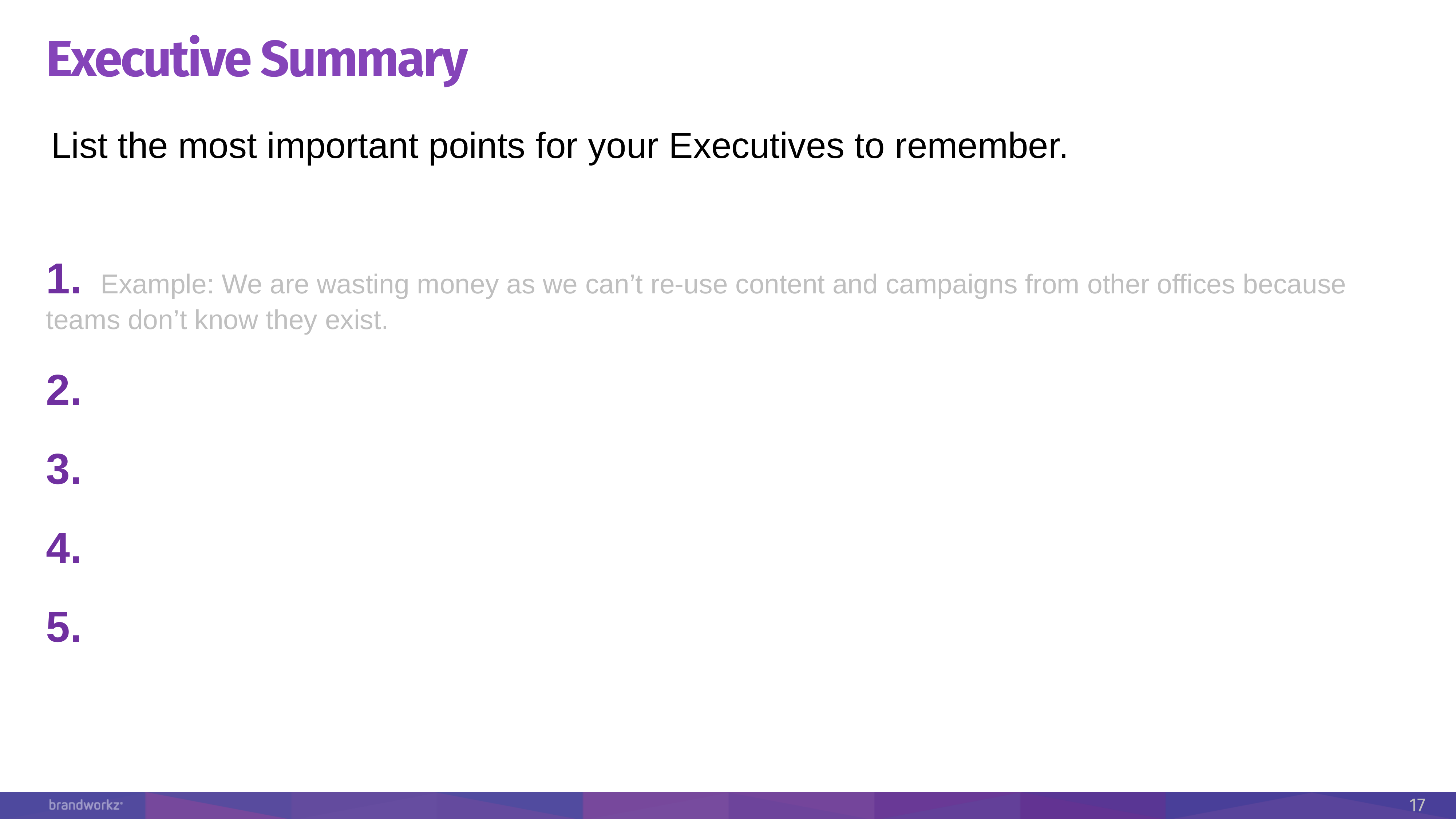

# Executive Summary
List the most important points for your Executives to remember.
1.	Example: We are wasting money as we can’t re-use content and campaigns from other offices because teams don’t know they exist.
2.
3.
4.
5.